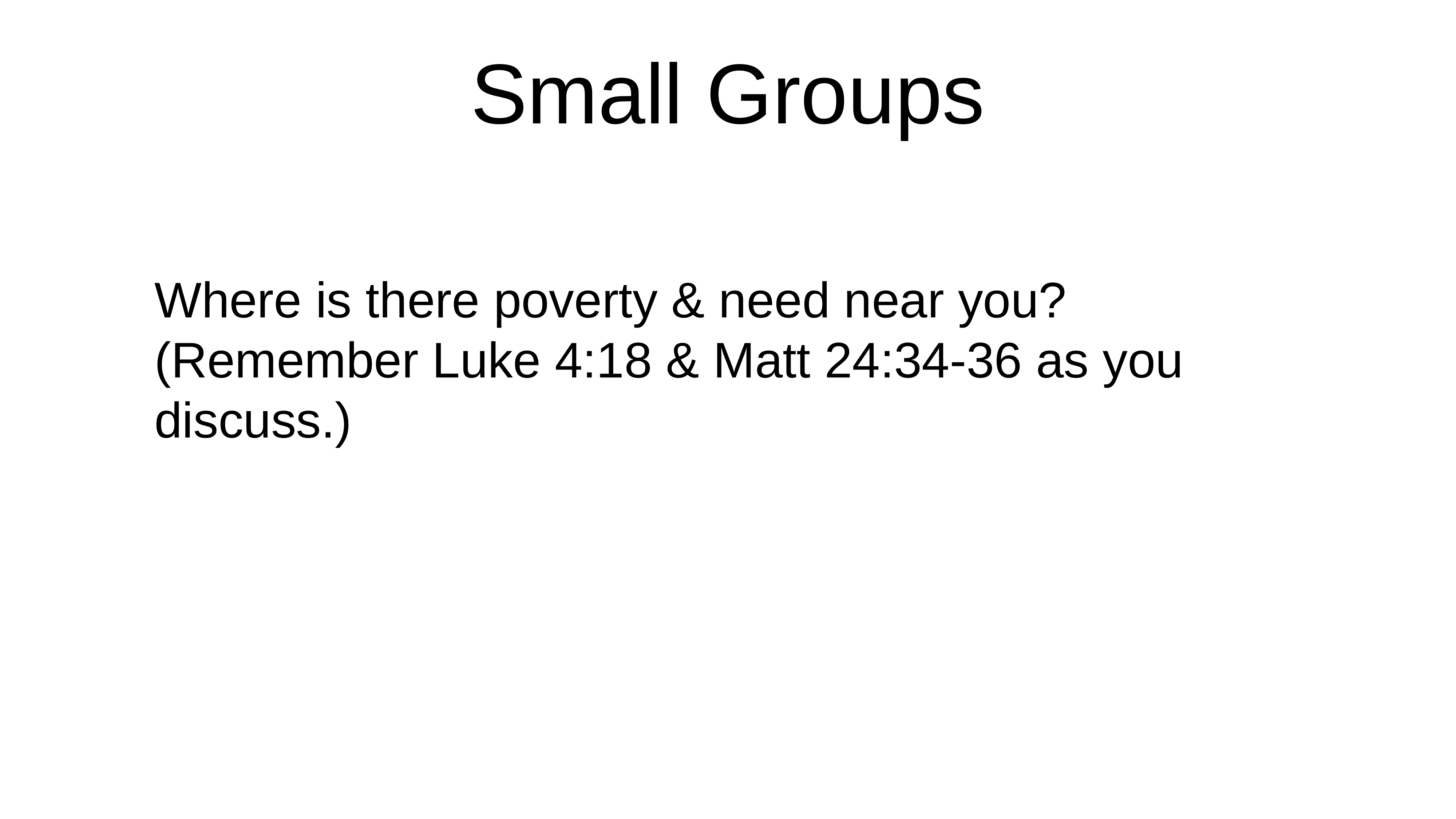

# Small Groups
Where is there poverty & need near you? 		  (Remember Luke 4:18 & Matt 24:34-36 as you discuss.)